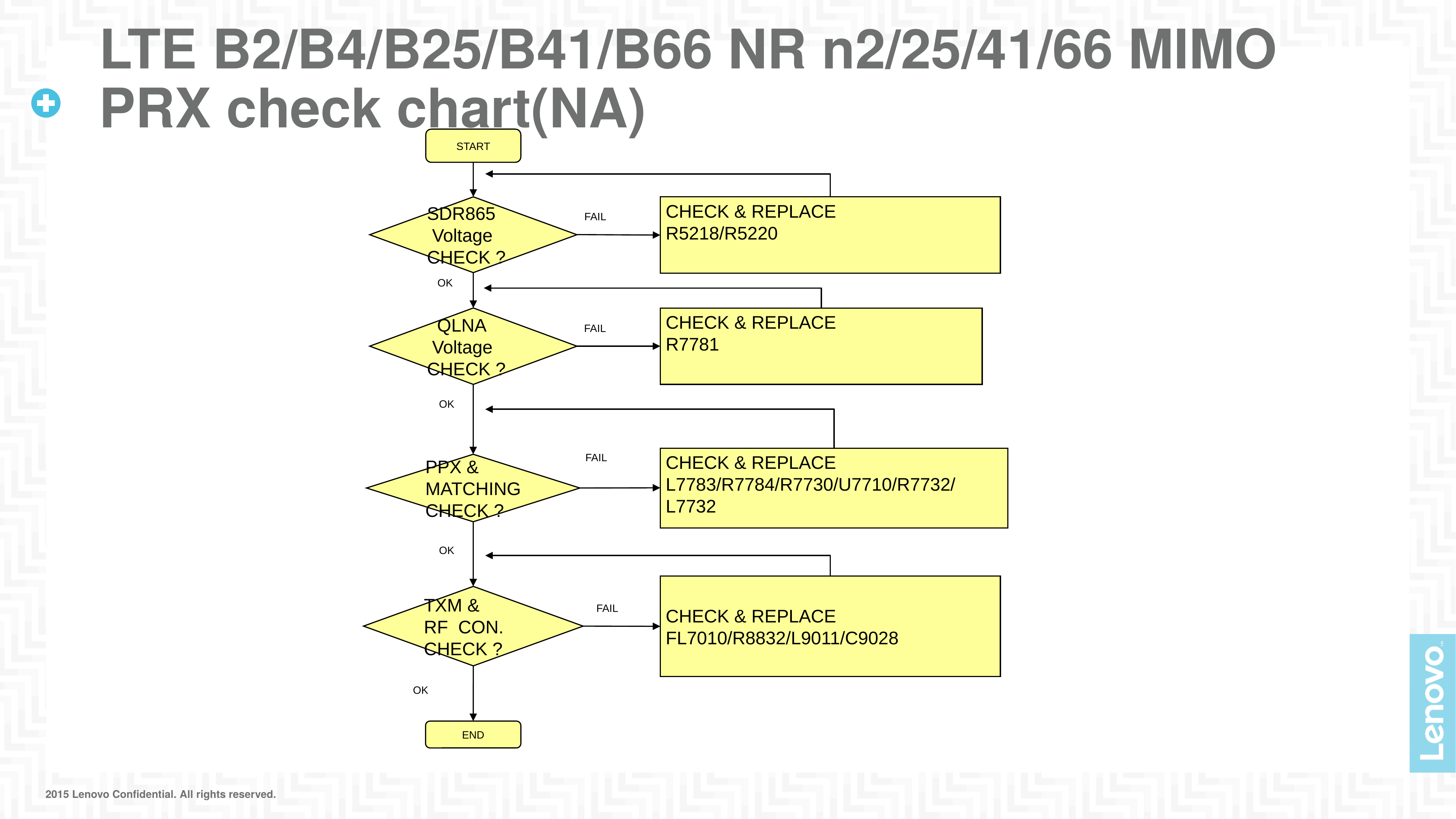

# LTE B2/B4/B25/B41/B66 NR n2/25/41/66 MIMO PRX check chart(NA)
START

SDR865
 Voltage CHECK ?

CHECK & REPLACE
R5218/R5220
FAIL
OK

  QLNA
 Voltage CHECK ?

CHECK & REPLACE
R7781
FAIL
OK
FAIL
CHECK & REPLACE
L7783/R7784/R7730/U7710/R7732/L7732
PPX &  MATCHING CHECK ?
OK
CHECK & REPLACE
FL7010/R8832/L9011/C9028
TXM &
RF  CON. CHECK ?
FAIL
OK
OK
END